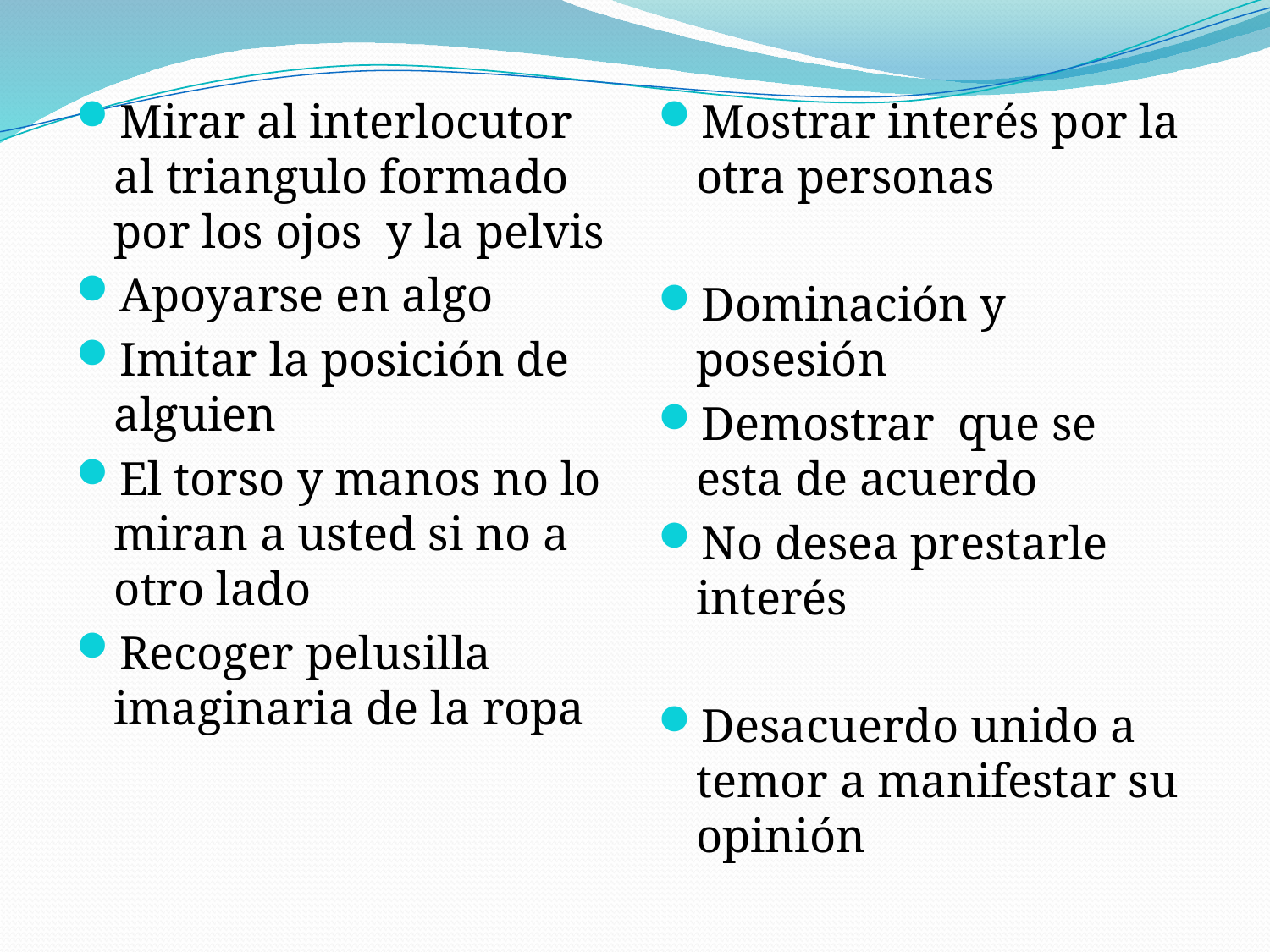

Mirar al interlocutor  al triangulo formado por los ojos  y la pelvis
Apoyarse en algo
Imitar la posición de alguien
El torso y manos no lo miran a usted si no a otro lado
Recoger pelusilla imaginaria de la ropa
Mostrar interés por la otra personas

Dominación y posesión
Demostrar  que se esta de acuerdo
No desea prestarle interés

Desacuerdo unido a temor a manifestar su opinión